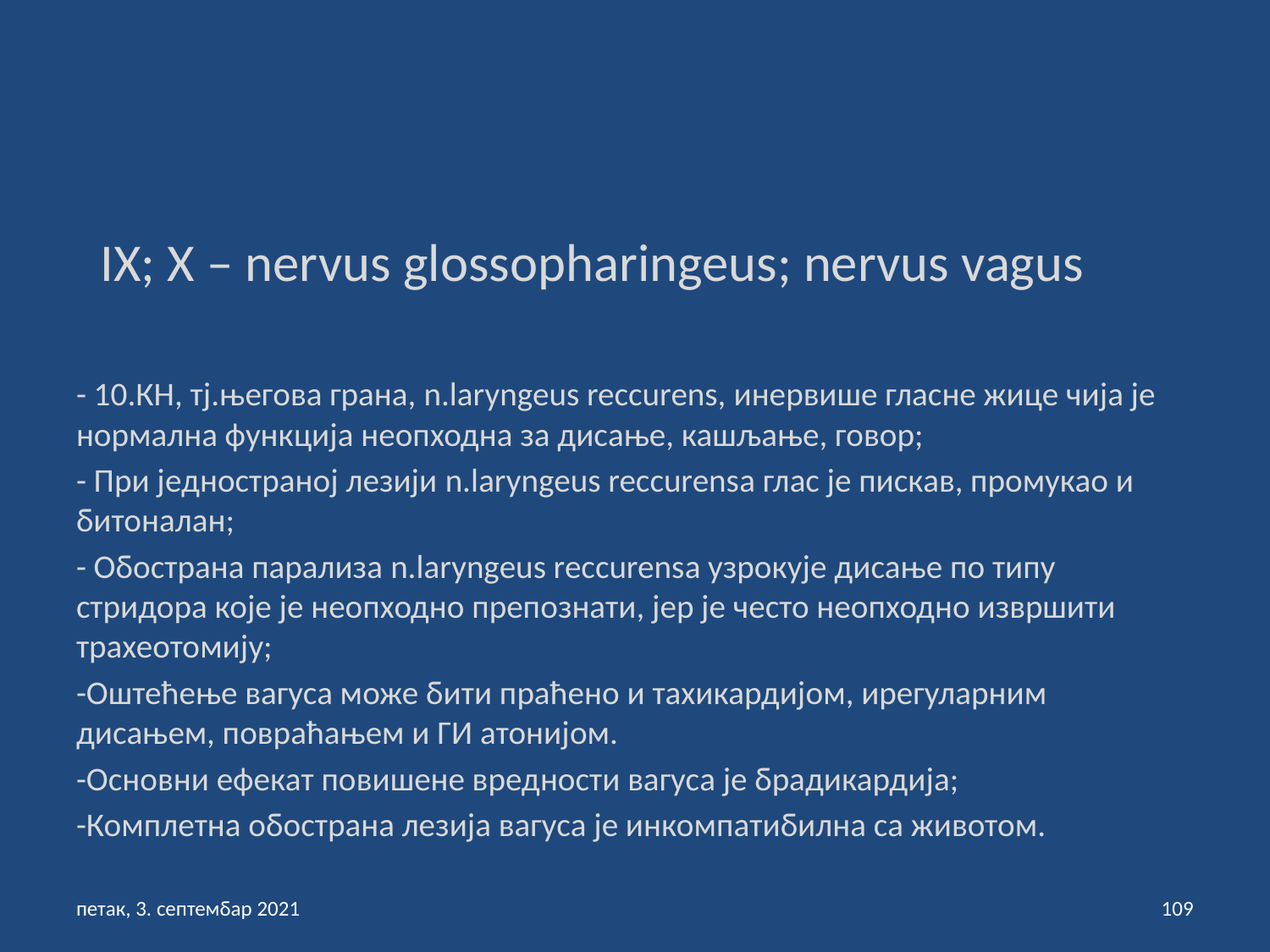

IX; X – nervus glossopharingeus; nervus vagus

- 10.КН, тј.његова грана, n.laryngeus reccurens, инервише гласне жице чија је нормална функција неопходна за дисање, кашљање, говор;
- При једностраној лезији n.laryngeus reccurensа глас је пискав, промукао и битоналан;
- Обострана парализа n.laryngeus reccurensа узрокује дисање по типу стридора које је неопходно препознати, јер је често неопходно извршити трахеотомију;
-Оштећење вагуса може бити праћено и тахикардијом, ирегуларним дисањем, повраћањем и ГИ атонијом.
-Основни ефекат повишене вредности вагуса је брадикардија;
-Комплетна обострана лезија вагуса је инкомпатибилна са животом.
петак, 3. септембар 2021
109